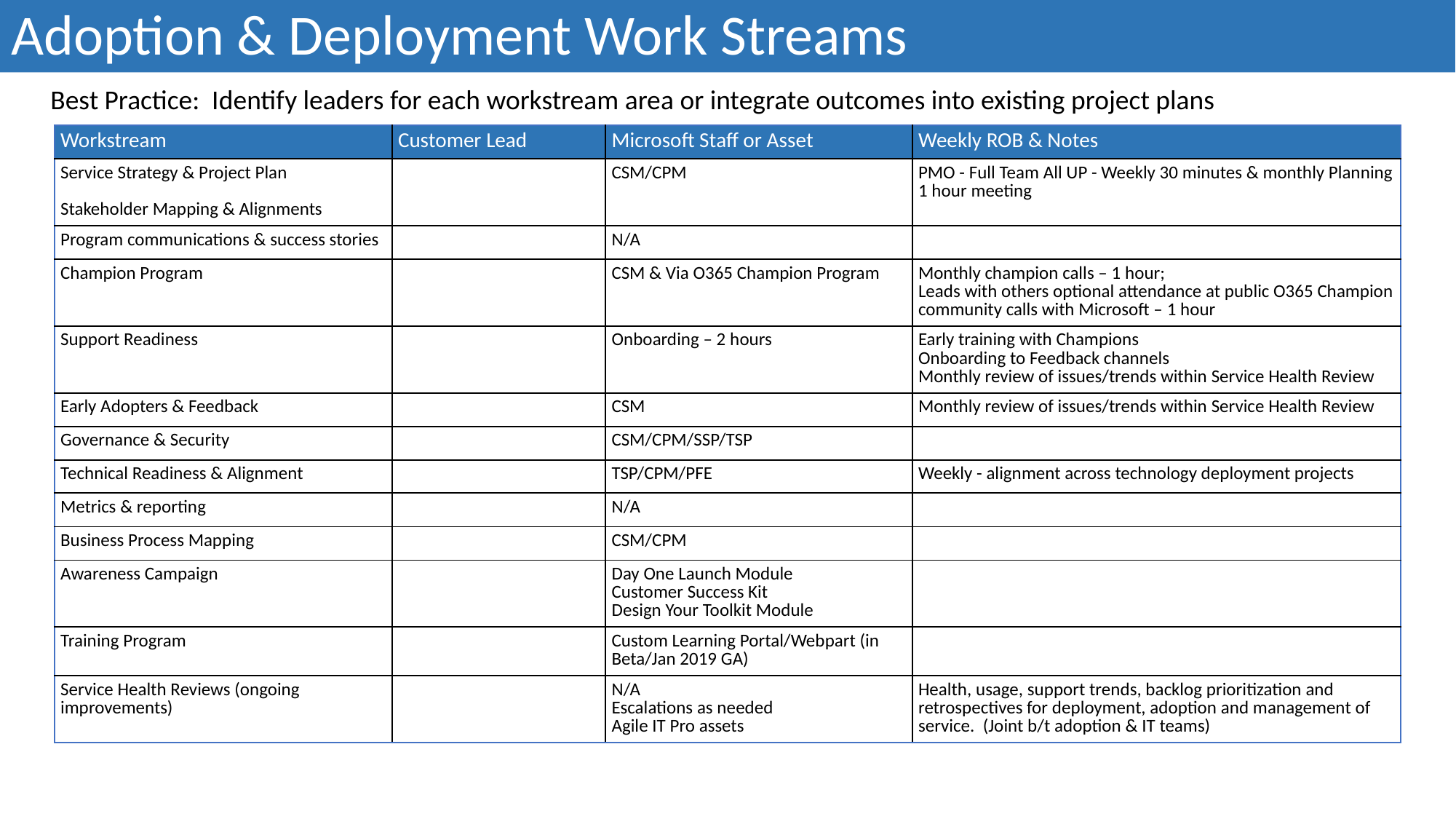

# Adoption & Deployment Work Streams
Best Practice:  Identify leaders for each workstream area or integrate outcomes into existing project plans
| Workstream | Customer Lead | Microsoft Staff or Asset | Weekly ROB & Notes |
| --- | --- | --- | --- |
| Service Strategy & Project Plan Stakeholder Mapping & Alignments |  | CSM/CPM | PMO - Full Team All UP - Weekly 30 minutes & monthly Planning 1 hour meeting |
| Program communications & success stories |  | N/A |  |
| Champion Program |  | CSM & Via O365 Champion Program | Monthly champion calls – 1 hour; Leads with others optional attendance at public O365 Champion community calls with Microsoft – 1 hour |
| Support Readiness |  | Onboarding – 2 hours | Early training with Champions Onboarding to Feedback channels Monthly review of issues/trends within Service Health Review |
| Early Adopters & Feedback |  | CSM | Monthly review of issues/trends within Service Health Review |
| Governance & Security |  | CSM/CPM/SSP/TSP |  |
| Technical Readiness & Alignment |  | TSP/CPM/PFE | Weekly - alignment across technology deployment projects |
| Metrics & reporting |  | N/A |  |
| Business Process Mapping |  | CSM/CPM |  |
| Awareness Campaign |  | Day One Launch Module Customer Success Kit Design Your Toolkit Module |  |
| Training Program |  | Custom Learning Portal/Webpart (in Beta/Jan 2019 GA) |  |
| Service Health Reviews (ongoing improvements) |  | N/A Escalations as needed Agile IT Pro assets | Health, usage, support trends, backlog prioritization and retrospectives for deployment, adoption and management of service. (Joint b/t adoption & IT teams) |